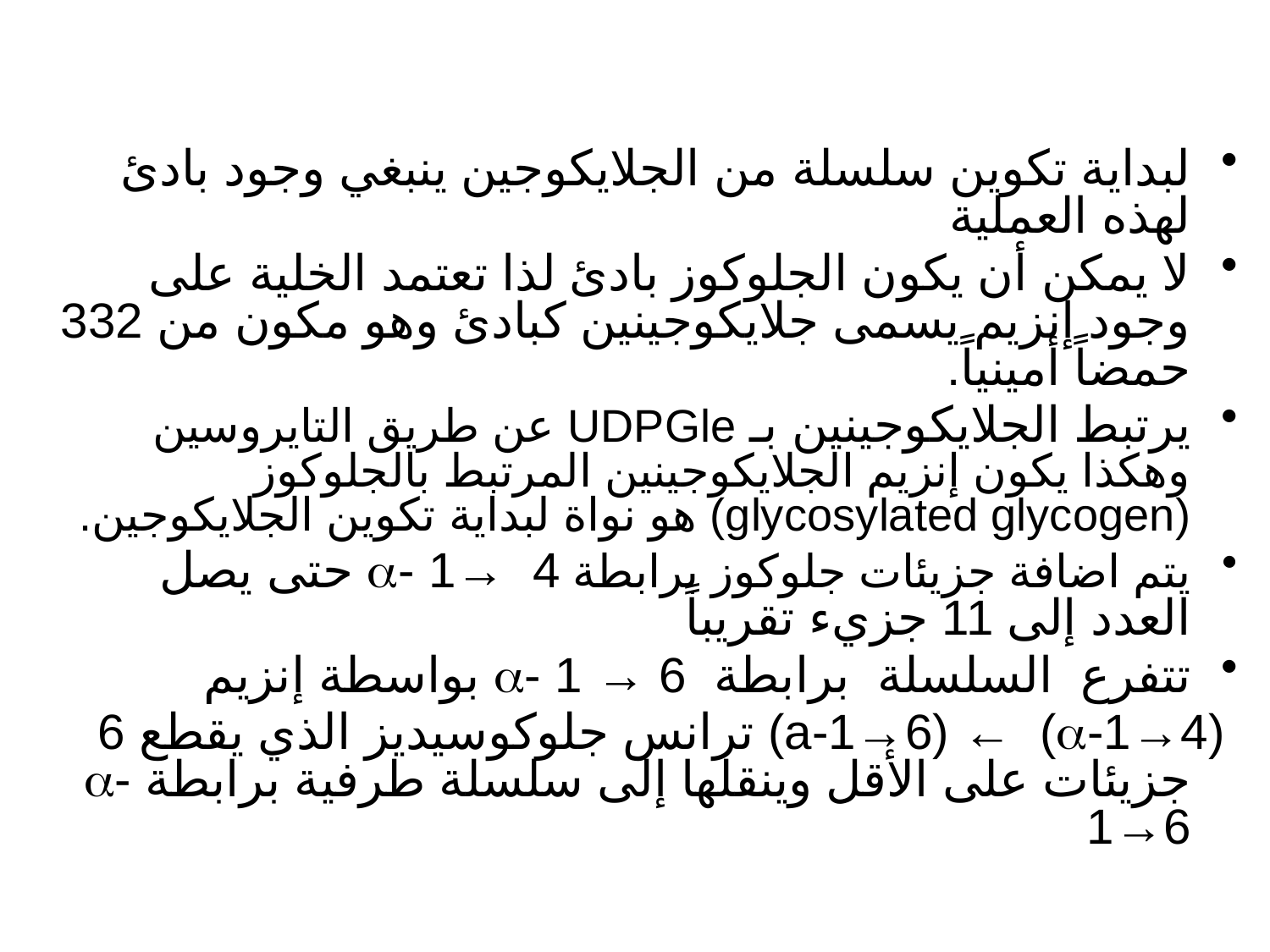

لبداية تكوين سلسلة من الجلايكوجين ينبغي وجود بادئ لهذه العملية
لا يمكن أن يكون الجلوكوز بادئ لذا تعتمد الخلية على وجود إنزيم يسمى جلايكوجينين كبادئ وهو مكون من 332 حمضاً أمينياً.
يرتبط الجلايكوجينين بـ UDPGle عن طريق التايروسين وهكذا يكون إنزيم الجلايكوجينين المرتبط بالجلوكوز (glycosylated glycogen) هو نواة لبداية تكوين الجلايكوجين.
يتم اضافة جزيئات جلوكوز برابطة α- 1→  4 حتى يصل العدد إلى 11 جزيء تقريباً
تتفرع  السلسلة  برابطة  α- 1 → 6 بواسطة إنزيم
 (α-1→4)  ← (α-1→6) ترانس جلوكوسيديز الذي يقطع 6 جزيئات على الأقل وينقلها إلى سلسلة طرفية برابطة α-1→6